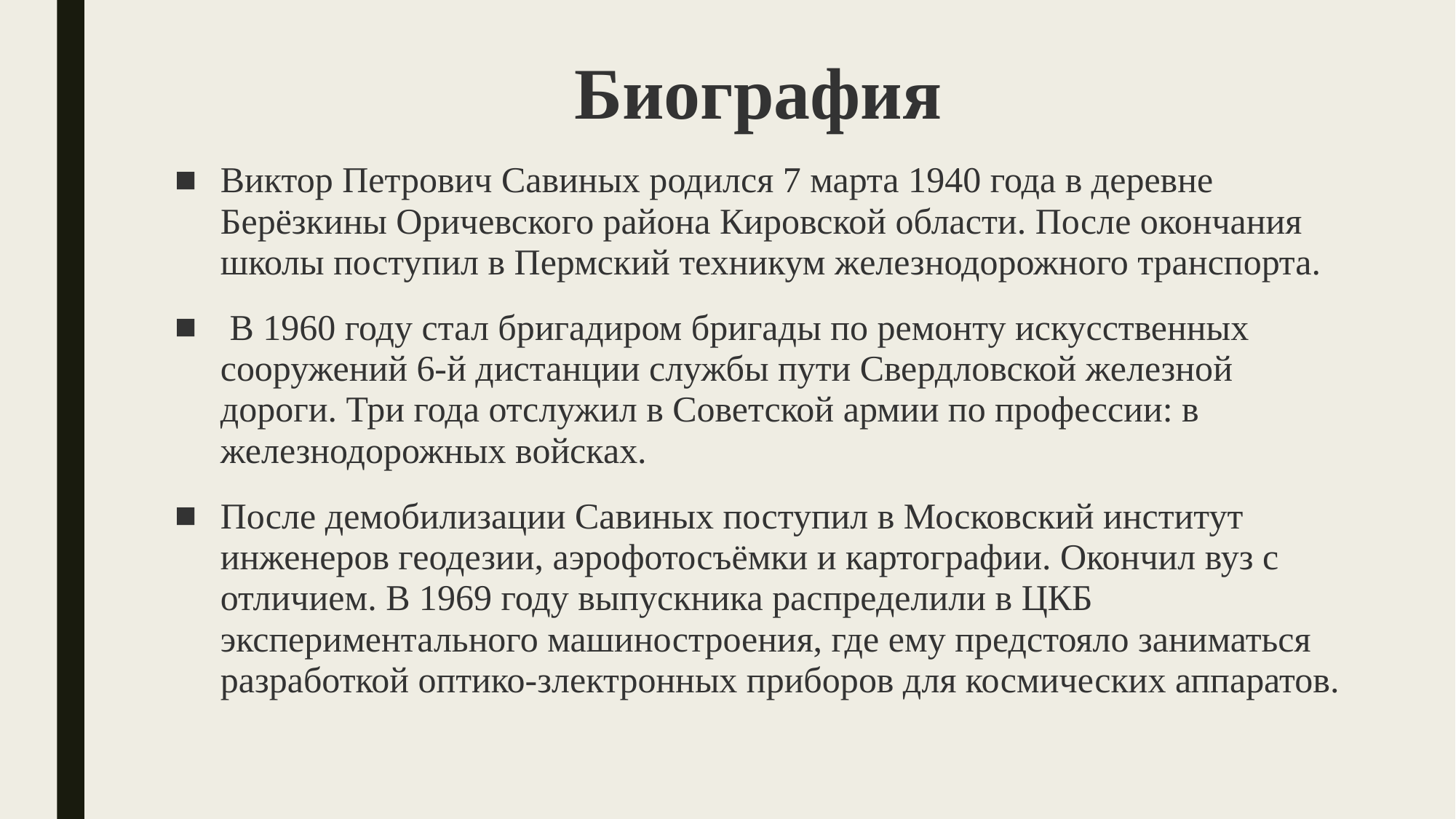

Биография
Виктор Петрович Савиных родился 7 марта 1940 года в деревне Берёзкины Оричевского района Кировской области. После окончания школы поступил в Пермский техникум железнодорожного транспорта.
 В 1960 году стал бригадиром бригады по ремонту искусственных сооружений 6-й дистанции службы пути Свердловской железной дороги. Три года отслужил в Советской армии по профессии: в железнодорожных войсках.
После демобилизации Савиных поступил в Московский институт инженеров геодезии, аэрофотосъёмки и картографии. Окончил вуз с отличием. В 1969 году выпускника распределили в ЦКБ экспериментального машиностроения, где ему предстояло заниматься разработкой оптико-злектронных приборов для космических аппаратов.